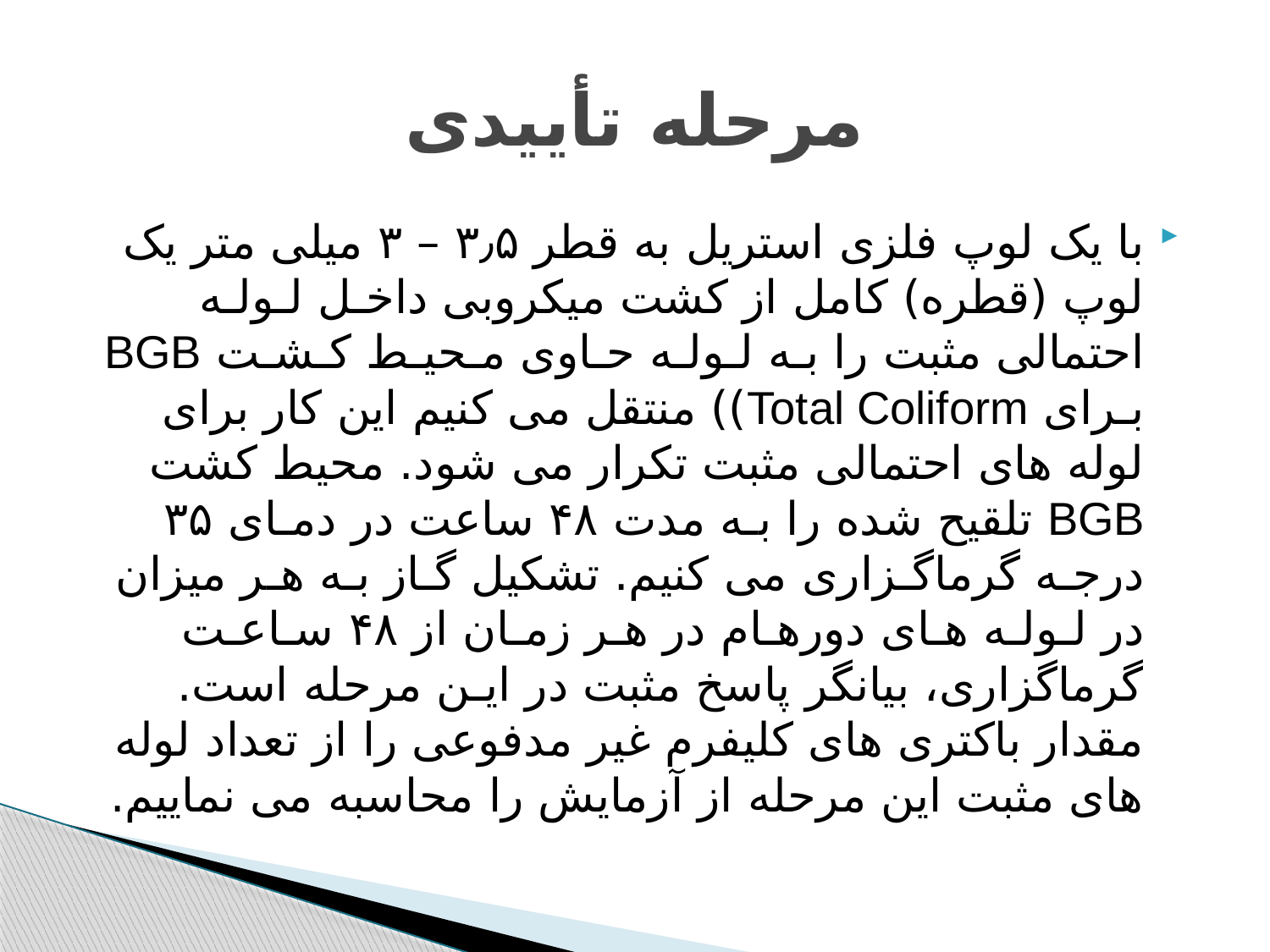

# مرحله تأییدی
با یک لوپ فلزی استریل به قطر ۳٫۵ – ۳ میلی متر یک لوپ (قطره) کامل از کشت میکروبی داخـل لـولـه احتمالی مثبت را بـه لـولـه حـاوی مـحیـط کـشـت BGB بـرای Total Coliform)) منتقل می کنیم این کار برای لوله های احتمالی مثبت تکرار می شود. محیط کشت BGB تلقیح شده را بـه مدت ۴۸ ساعت در دمـای ۳۵ درجـه گرماگـزاری می کنیم. تشکیل گـاز بـه هـر میزان در لـولـه هـای دورهـام در هـر زمـان از ۴۸ سـاعـت گرماگزاری، بیانگر پاسخ مثبت در ایـن مرحله است. مقدار باکتری های کلیفرم غیر مدفوعی را از تعداد لوله های مثبت این مرحله از آزمایش را محاسبه می نماییم.